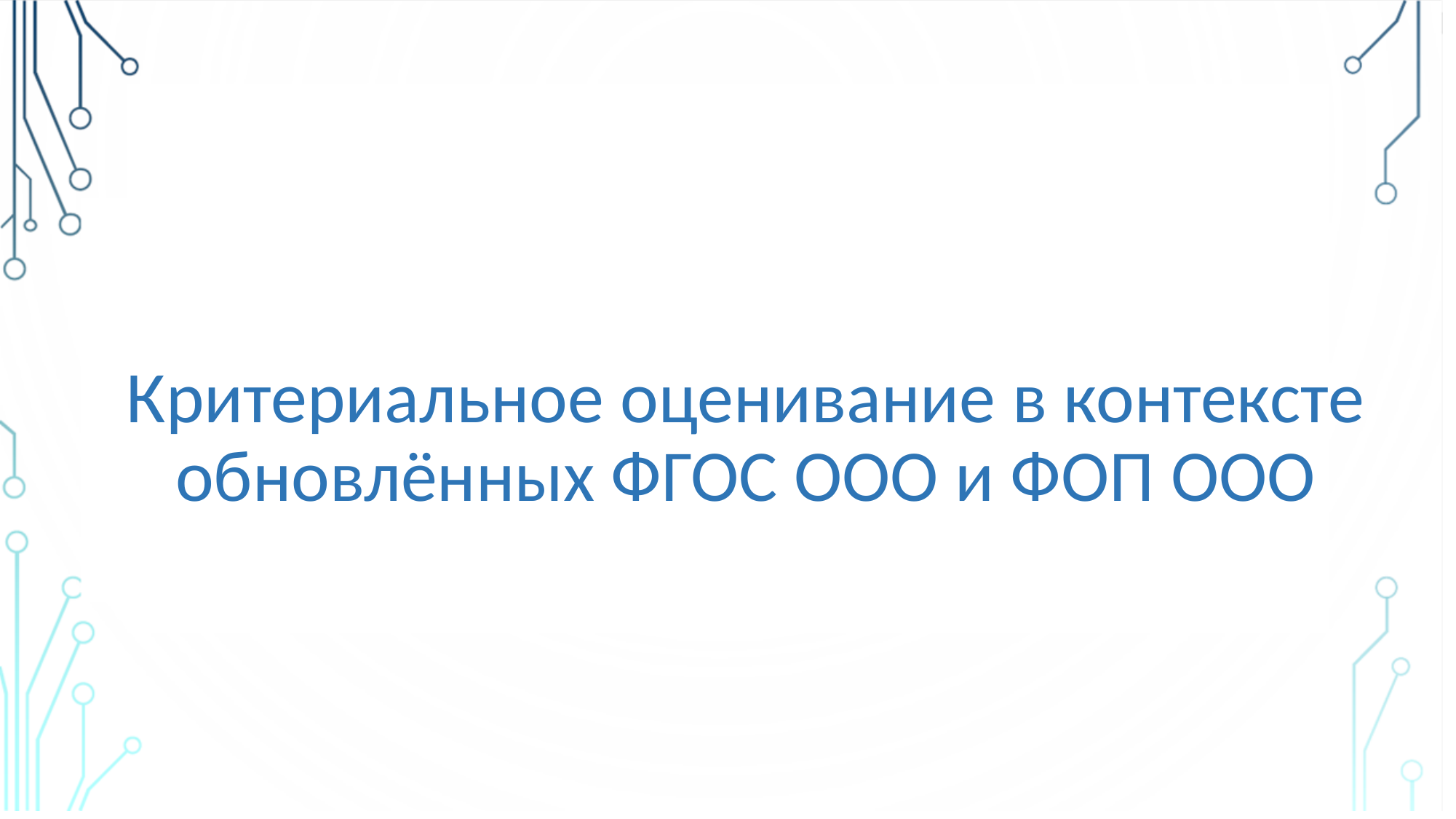

Критериальное оценивание в контексте обновлённых ФГОС ООО и ФОП ООО